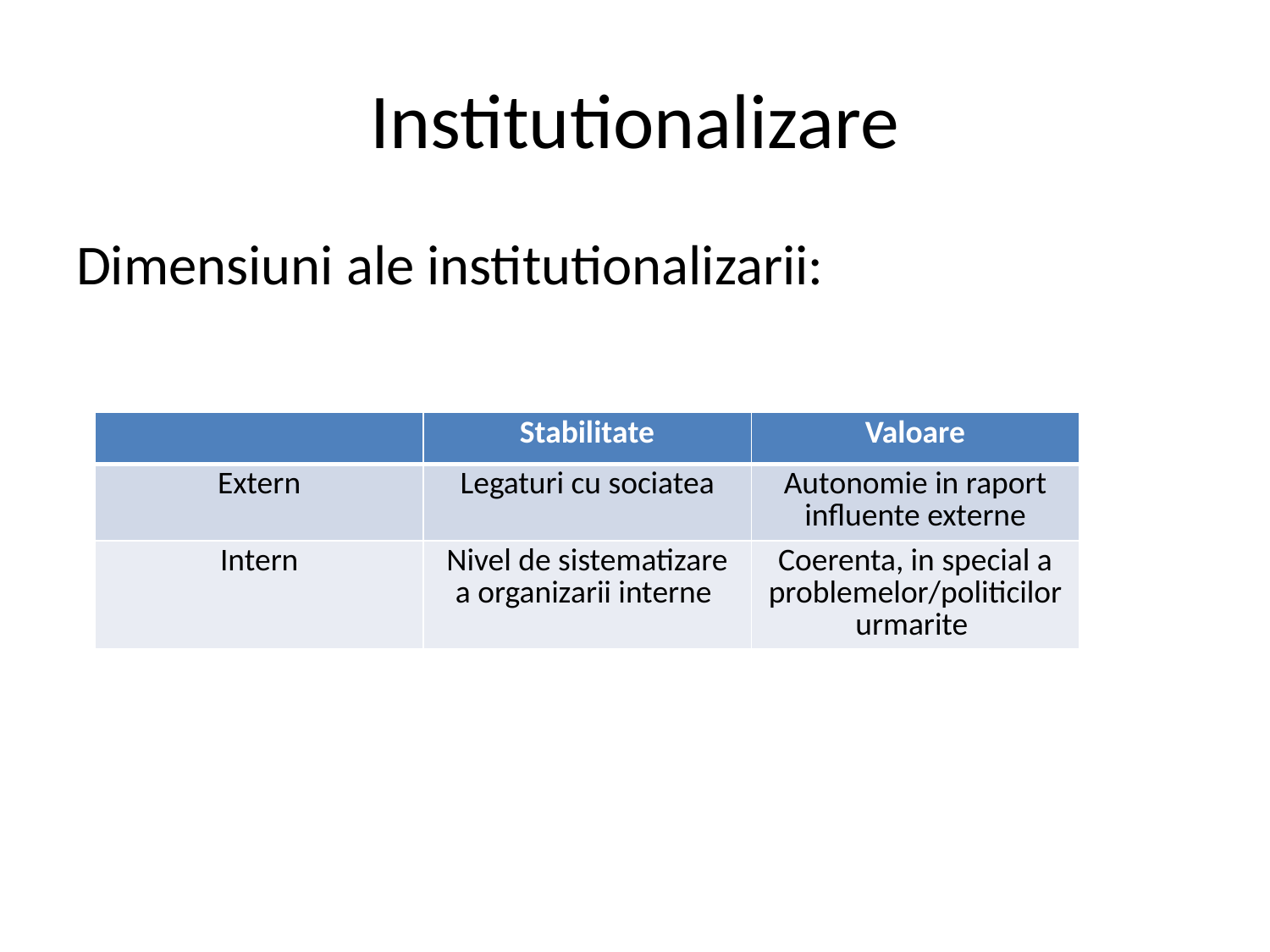

# Institutionalizare
Dimensiuni ale institutionalizarii:

|  | Stabilitate | Valoare |
| --- | --- | --- |
| Extern | Legaturi cu sociatea | Autonomie in raport influente externe |
| Intern | Nivel de sistematizare a organizarii interne | Coerenta, in special a problemelor/politicilor urmarite |